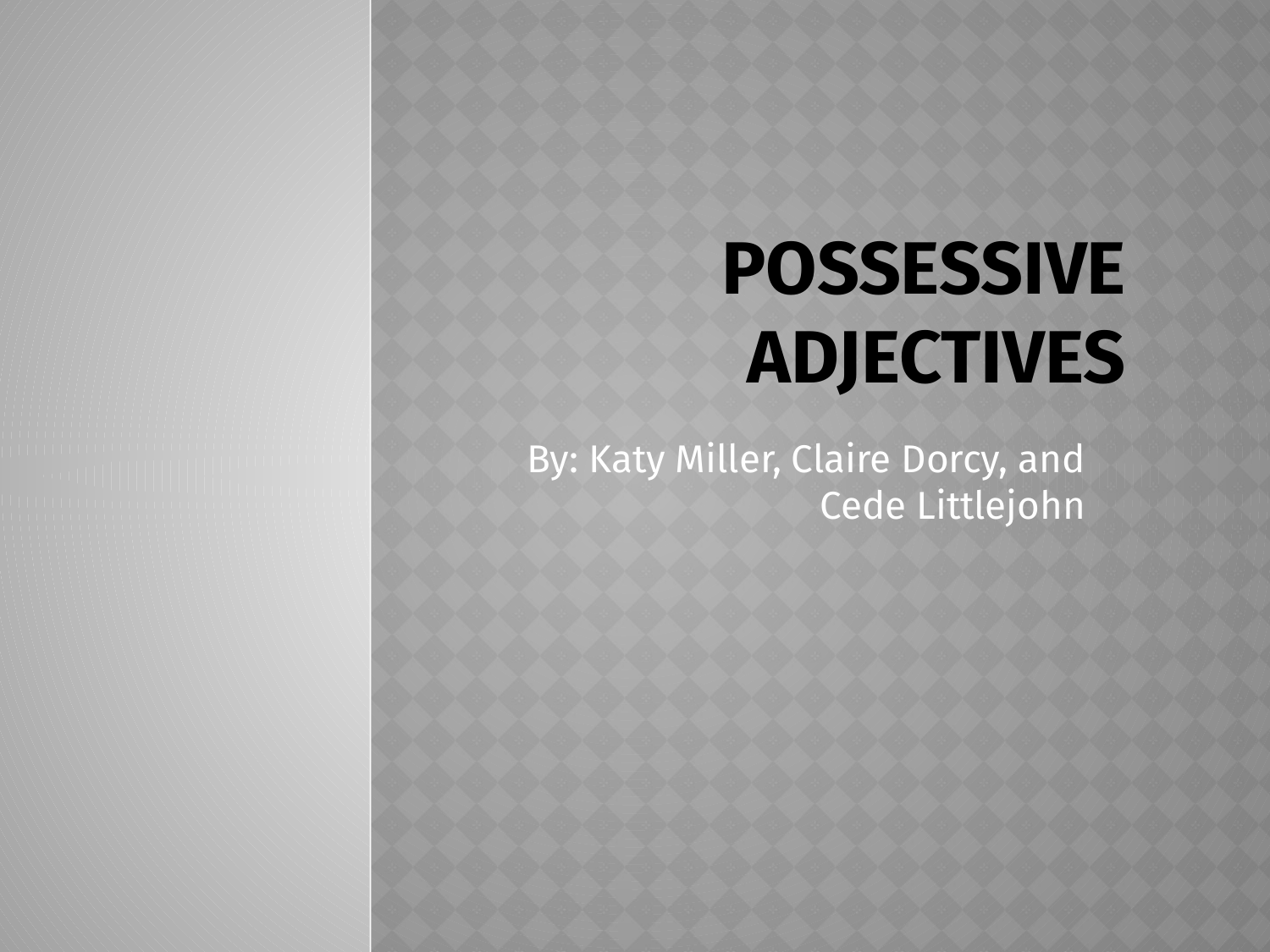

# Possessive Adjectives
By: Katy Miller, Claire Dorcy, and Cede Littlejohn